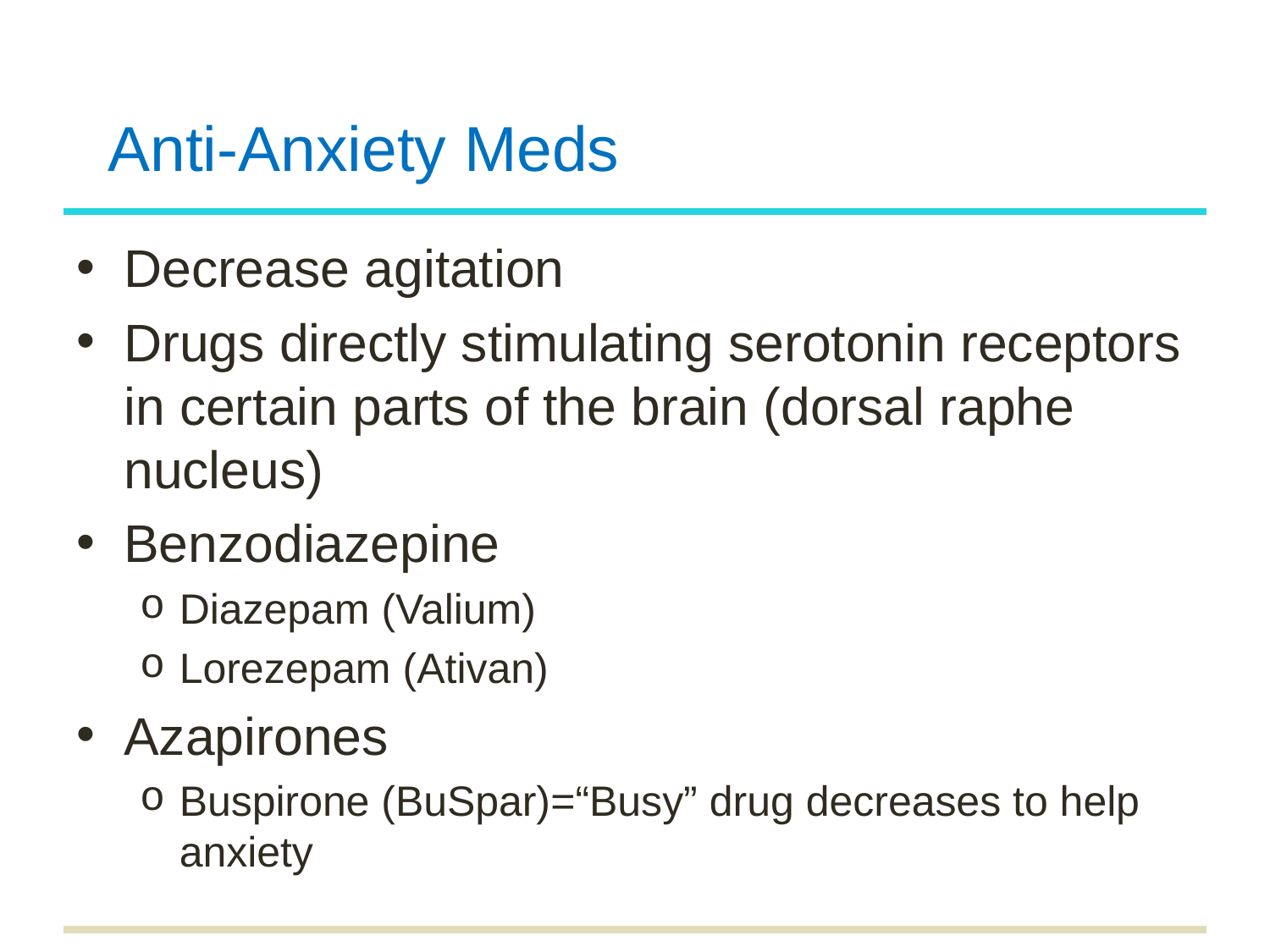

# Anti-Anxiety Meds
Decrease agitation
Drugs directly stimulating serotonin receptors in certain parts of the brain (dorsal raphe nucleus)
Benzodiazepine
Diazepam (Valium)
Lorezepam (Ativan)
Azapirones
Buspirone (BuSpar)=“Busy” drug decreases to help anxiety
20